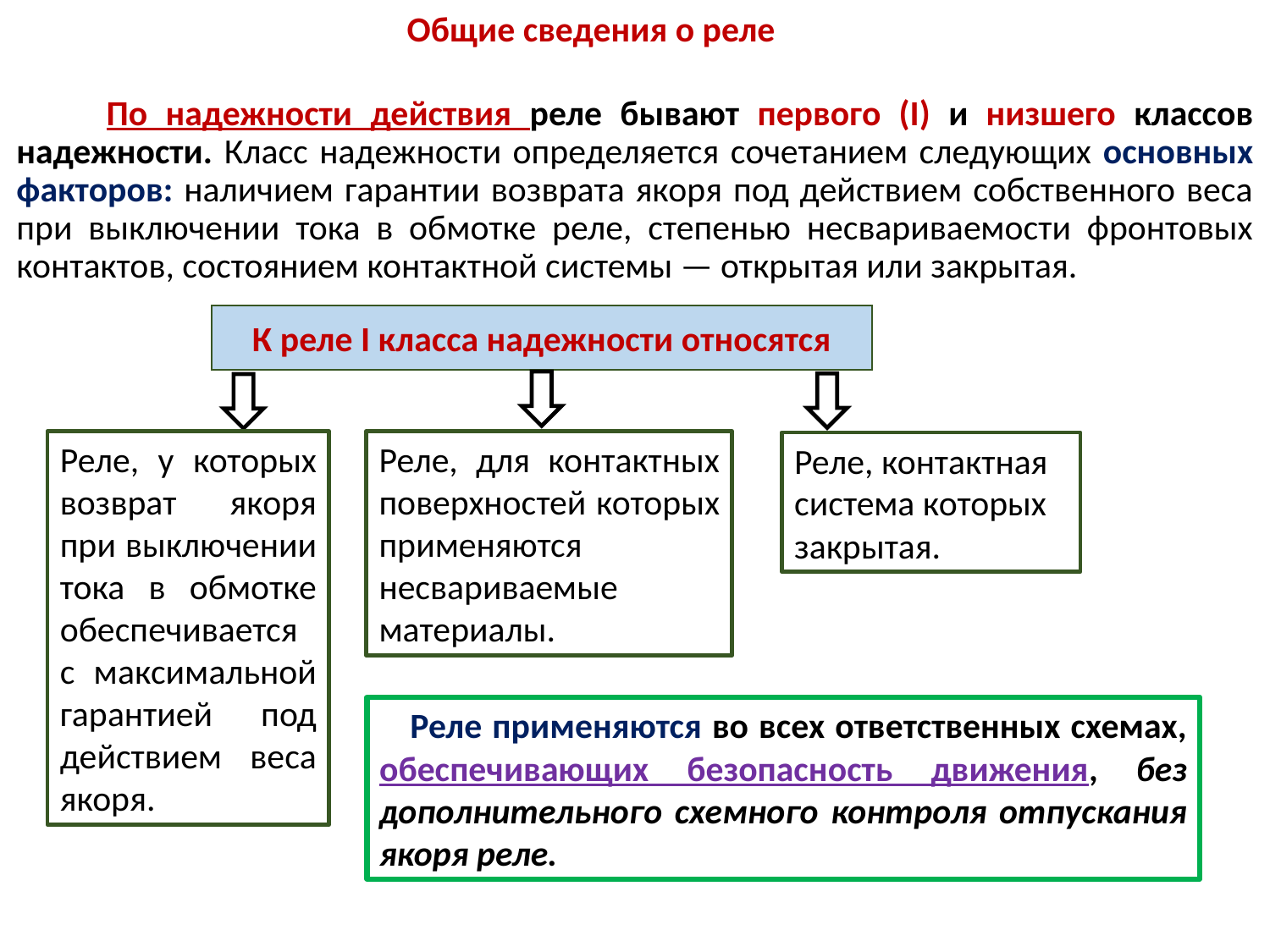

# Общие сведения о реле
     По надежности действия реле бывают первого (I) и низшего классов надежности. Класс надежности определяется сочетанием следующих основных факторов: наличием гарантии возврата якоря под действием собственного веса при выключении тока в обмотке реле, степенью несвариваемости фронтовых контактов, состоянием контактной системы — открытая или закрытая.
К реле I класса надежности относятся

Реле, у которых возврат якоря при выключении тока в обмотке обеспечивается с максимальной гарантией под действием веса якоря.
Реле, для контактных поверхностей которых применяются несвариваемые материалы.
Реле, контактная система которых закрытая.
   Реле применяются во всех ответственных схемах, обеспечивающих безопасность движения, без дополнительного схемного контроля отпускания якоря реле.